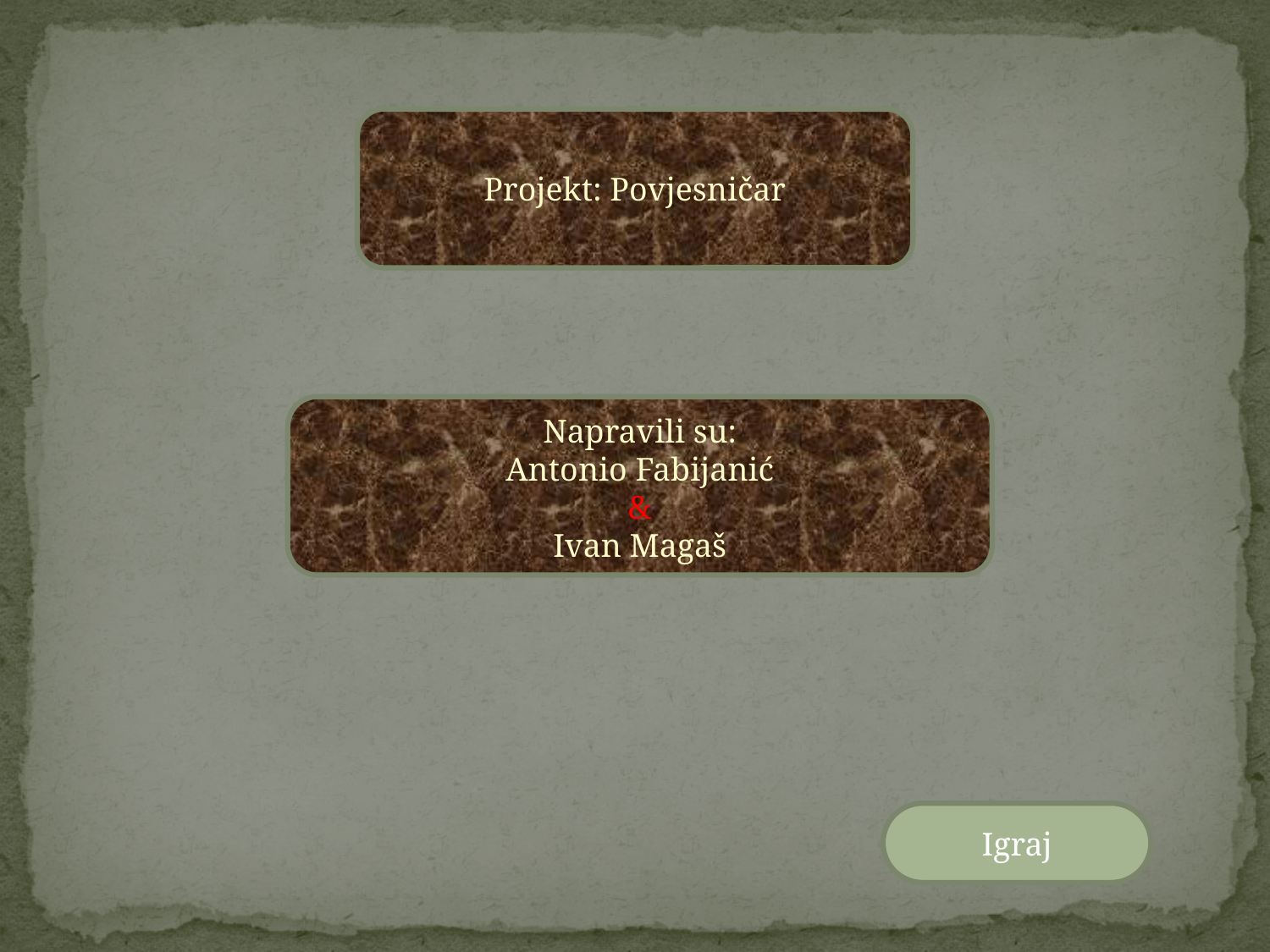

Projekt: Povjesničar
Napravili su:
Antonio Fabijanić
&
Ivan Magaš
Igraj